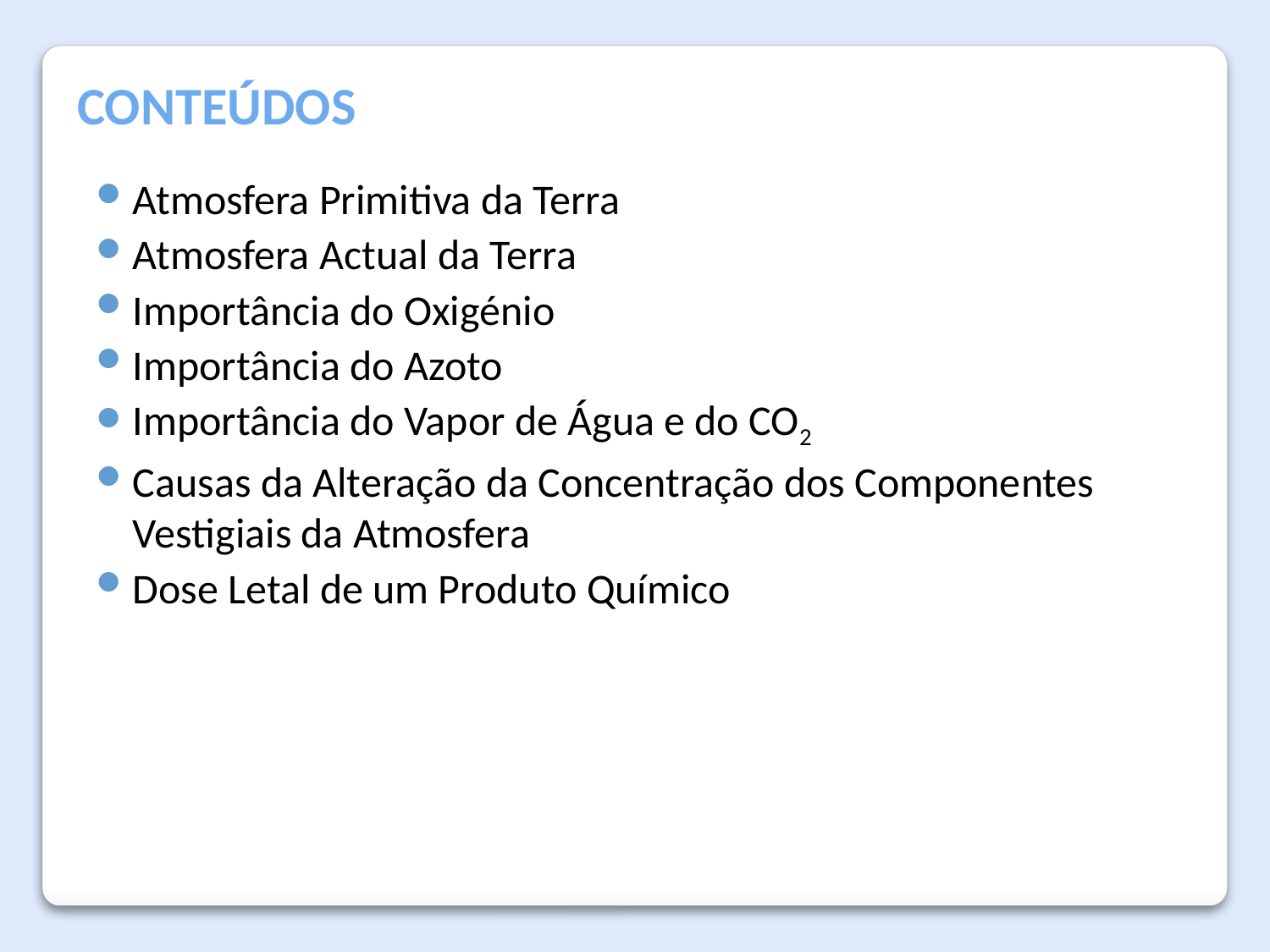

CONTEÚDOS

Atmosfera Primitiva da Terra
Atmosfera Actual da Terra
Importância do Oxigénio
Importância do Azoto
Importância do Vapor de Água e do CO2
Causas da Alteração da Concentração dos Componentes Vestigiais da Atmosfera
Dose Letal de um Produto Químico